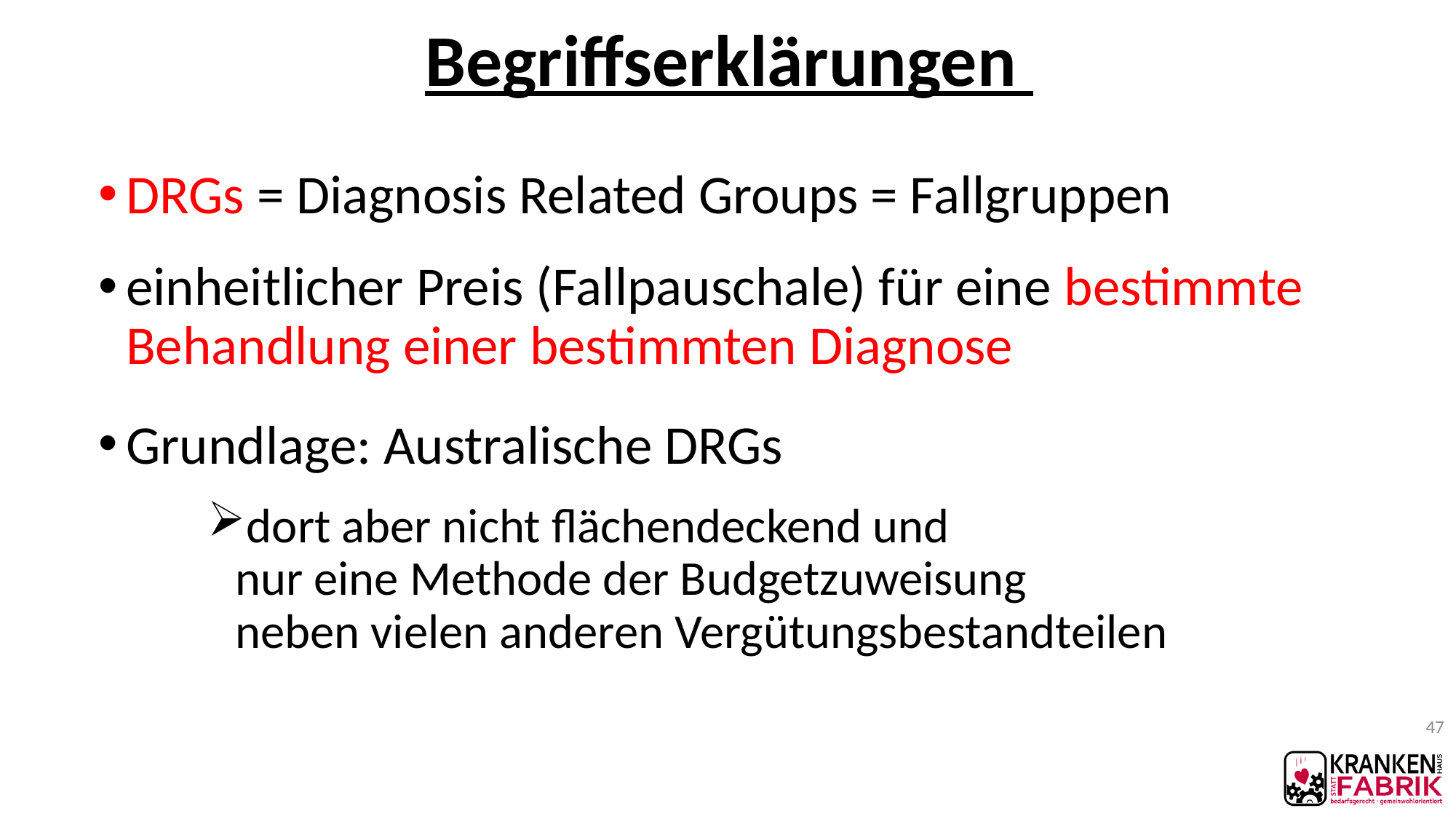

# Begriffserklärungen
DRGs = Diagnosis Related Groups = Fallgruppen
einheitlicher Preis (Fallpauschale) für eine bestimmte Behandlung einer bestimmten Diagnose
Grundlage: Australische DRGs
dort aber nicht flächendeckend und                                  nur eine Methode der Budgetzuweisung                      neben vielen anderen Vergütungsbestandteilen
47